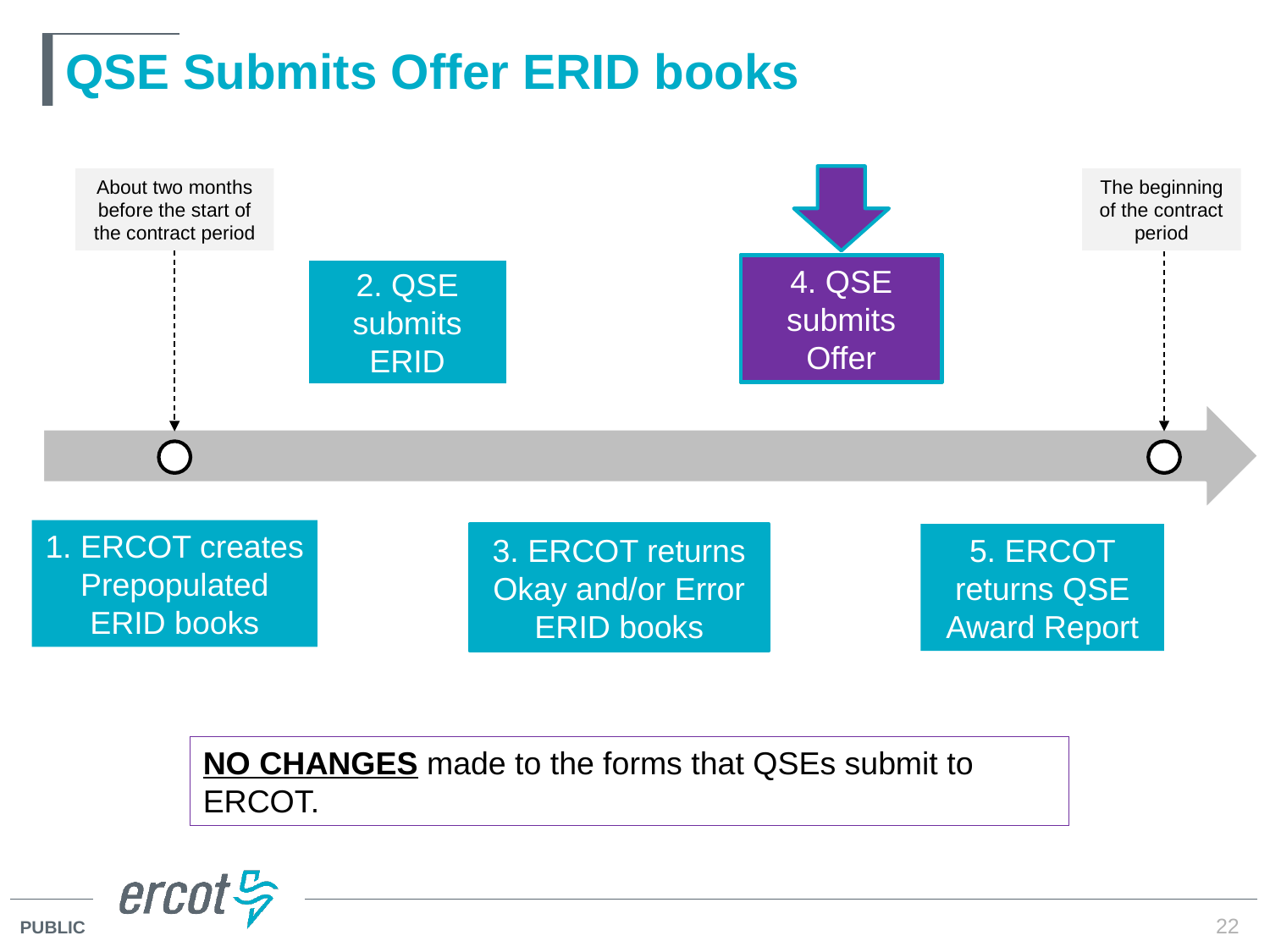

# QSE Submits Offer ERID books

About two months before the start of the contract period
The beginning of the contract period
4. QSE submits Offer
4. QSE submits Offer
2. QSE submits ERID
2. QSE submits ERID

1. ERCOT creates Prepopulated
ERID books
3. ERCOT returns Okay and/or Error ERID books
5. ERCOT returns QSE Award Report
NO CHANGES made to the forms that QSEs submit to ERCOT.
22